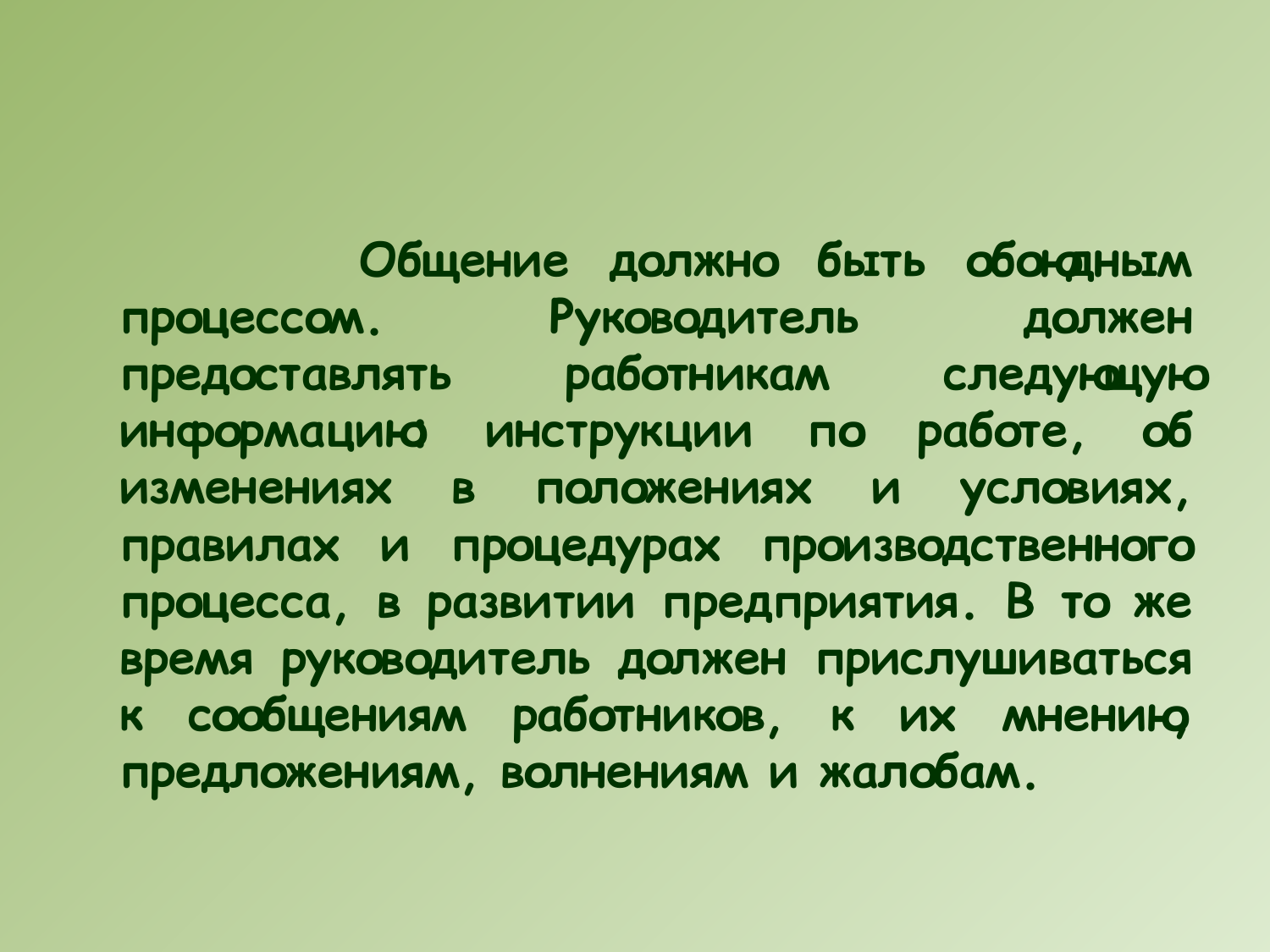

Общение должно быть обоюдным процессом. Руководитель должен предоставлять работникам следующую информацию: инструкции по работе, об изменениях в положениях и условиях, правилах и процедурах производственного процесса, в развитии предприятия. В то же время руководитель должен прислушиваться к сообщениям работников, к их мнению, предложениям, волнениям и жалобам.